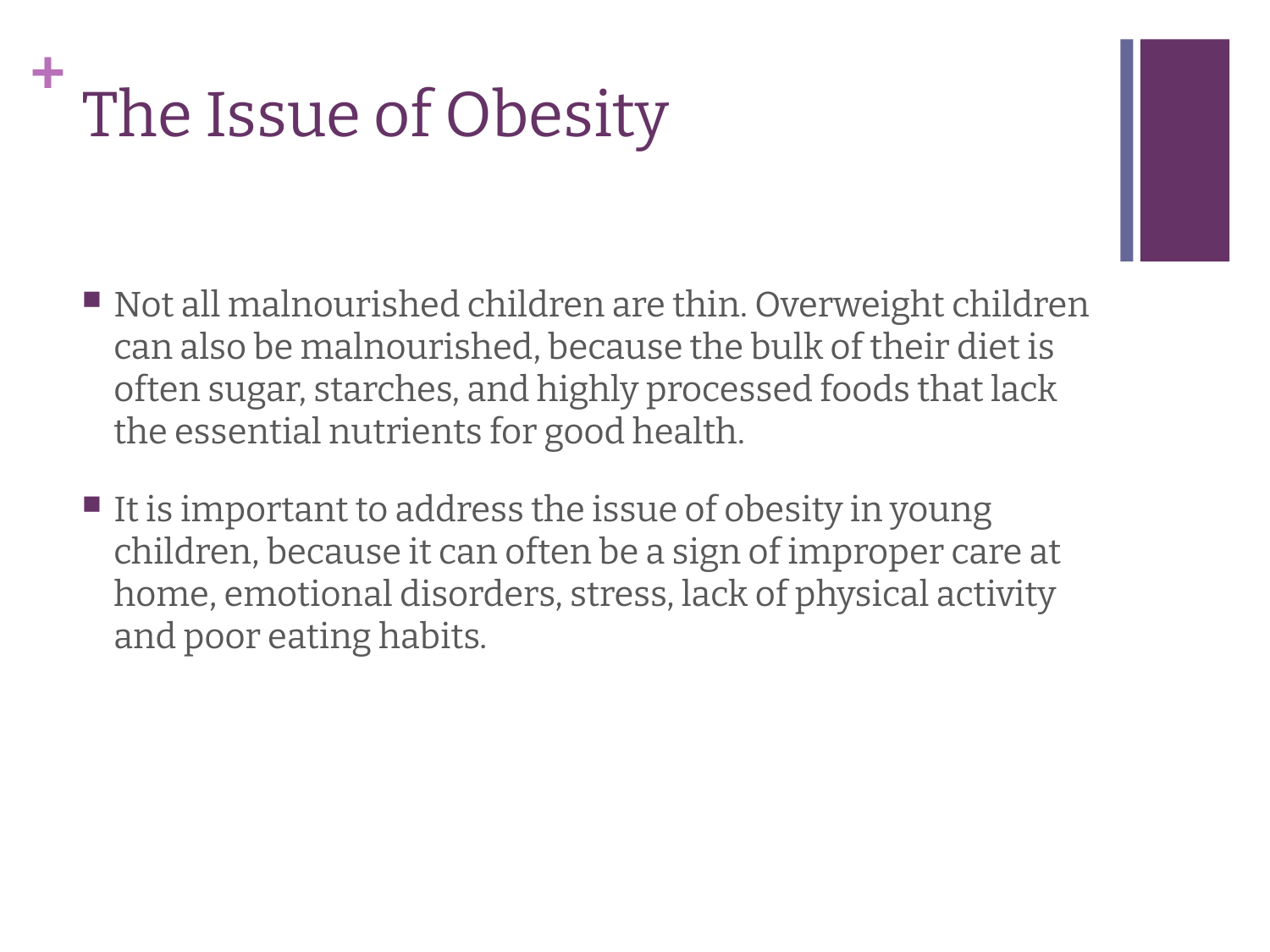

# The Issue of Obesity
Not all malnourished children are thin. Overweight children can also be malnourished, because the bulk of their diet is often sugar, starches, and highly processed foods that lack the essential nutrients for good health.
It is important to address the issue of obesity in young children, because it can often be a sign of improper care at home, emotional disorders, stress, lack of physical activity and poor eating habits.